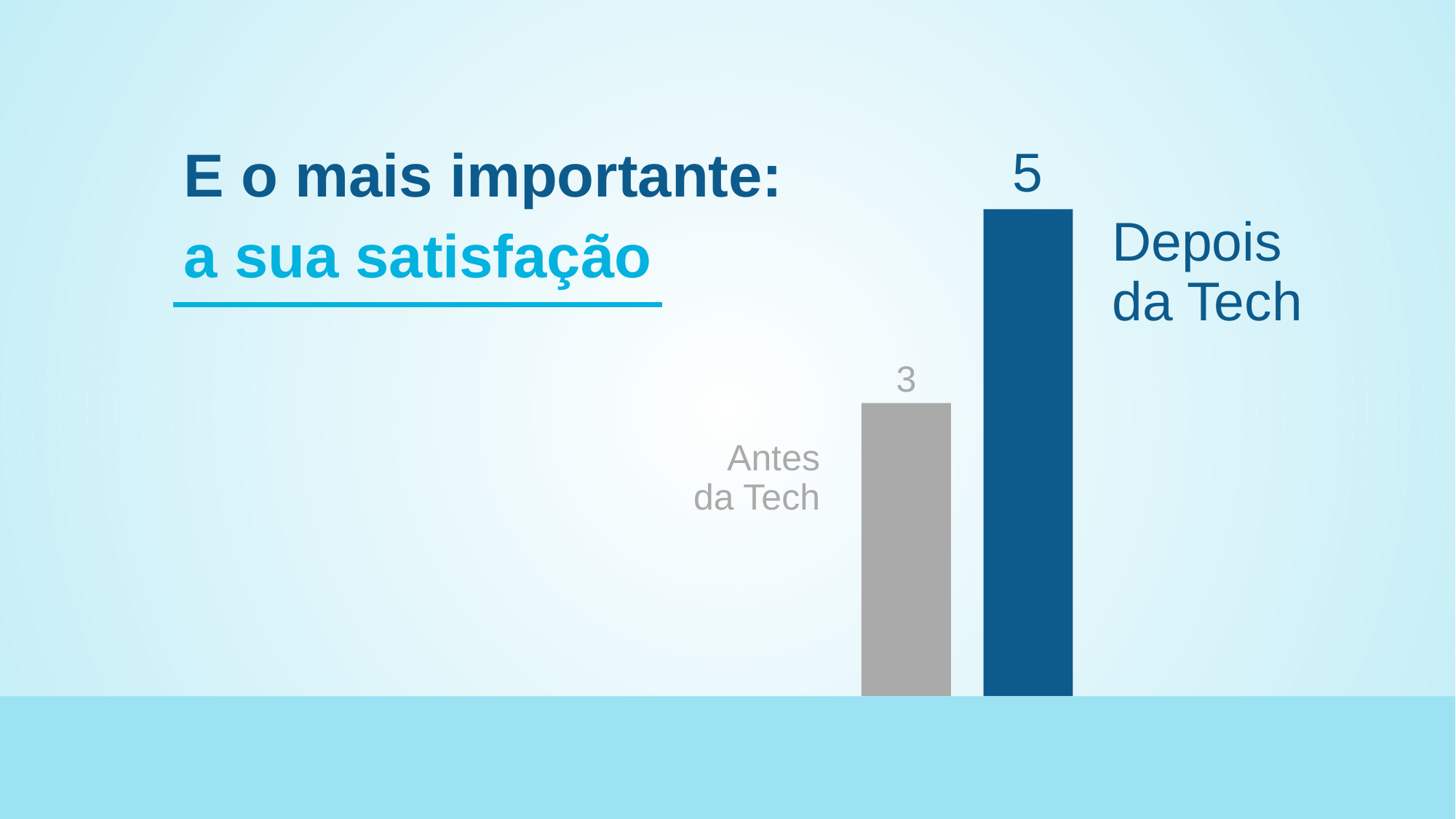

E o mais importante:
a sua satisfação
5
Depois da Tech

3

Antes da Tech